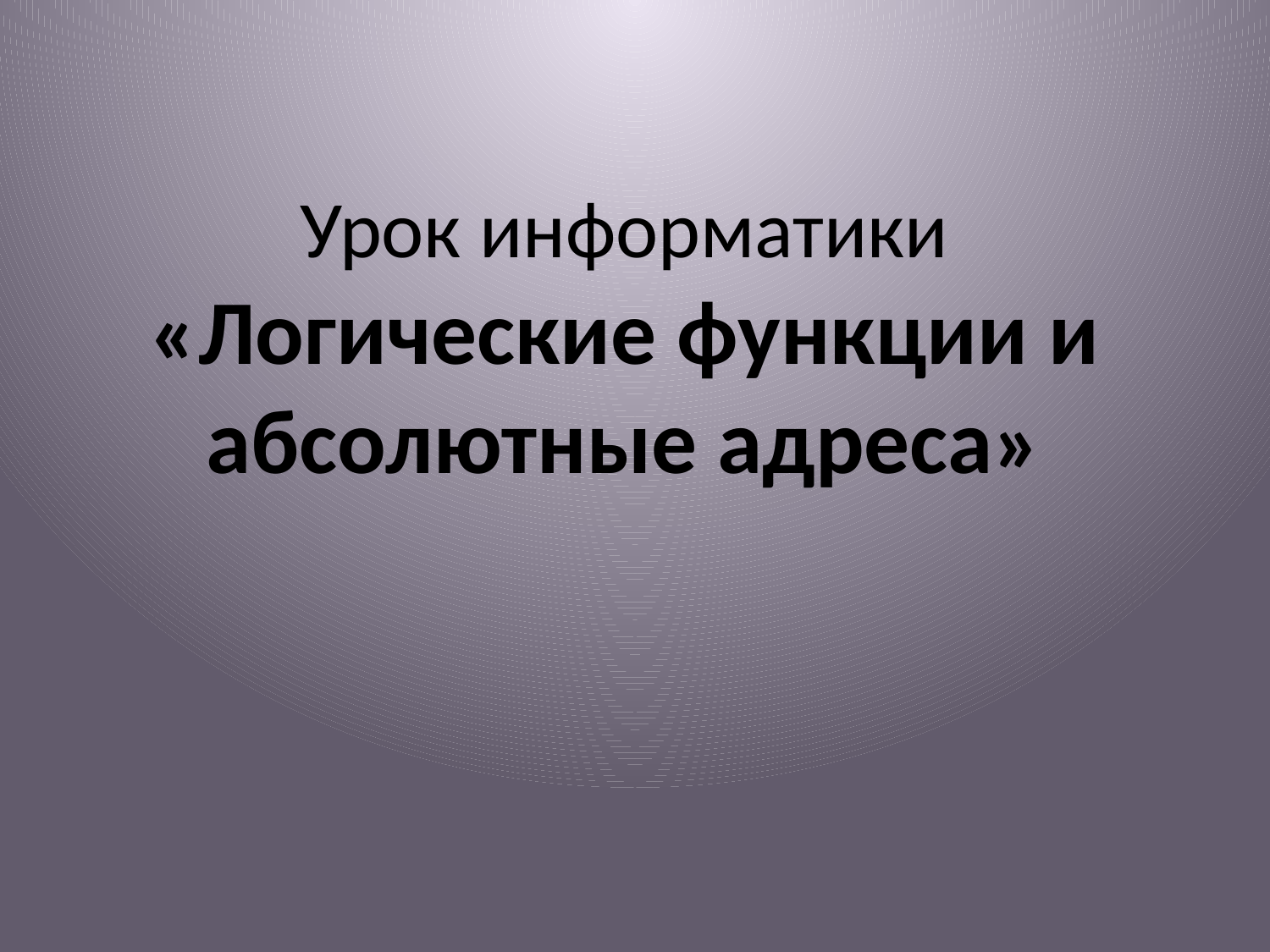

# Урок информатики «Логические функции и абсолютные адреса»